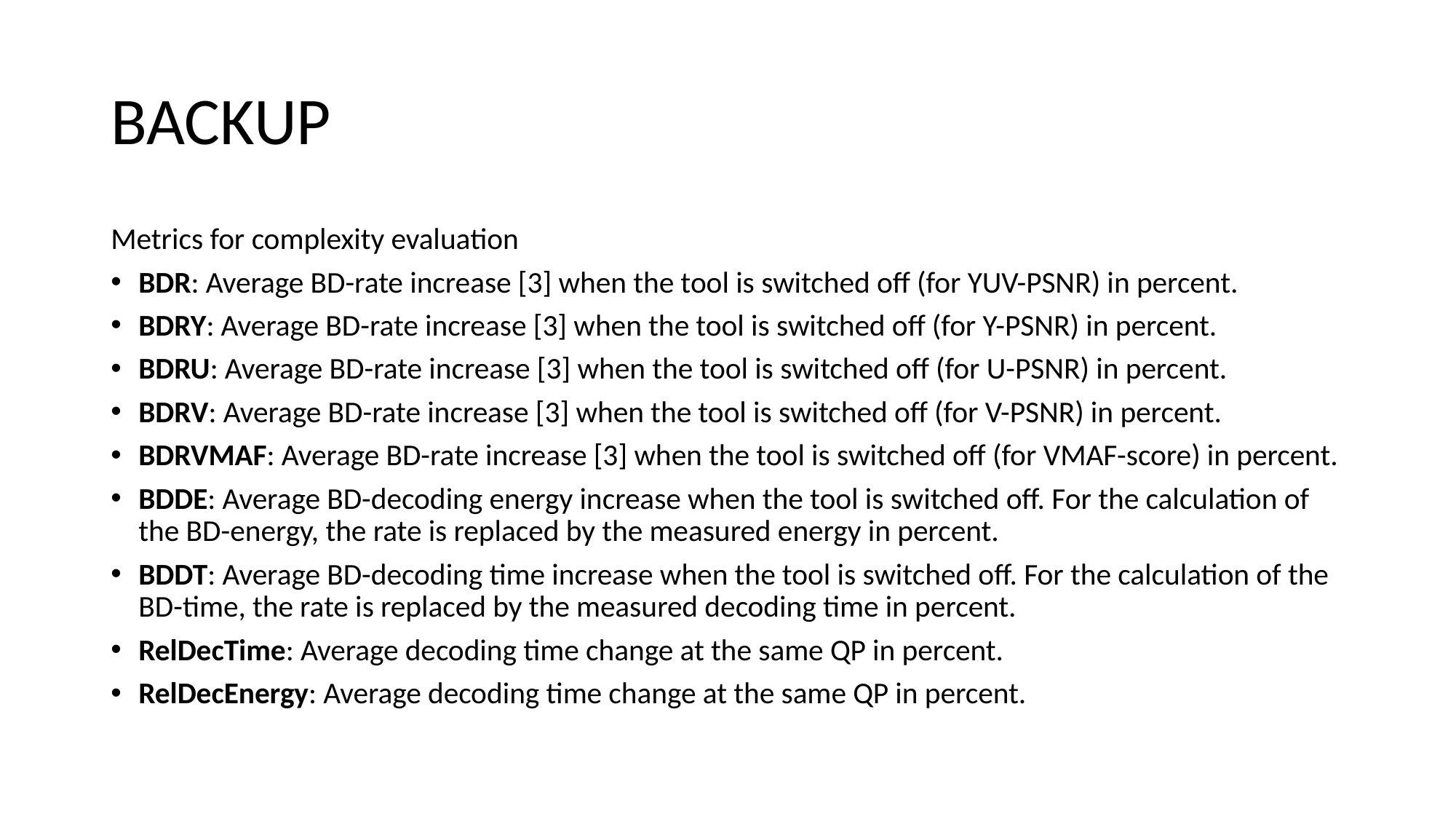

# BACKUP
Metrics for complexity evaluation
BDR: Average BD-rate increase [3] when the tool is switched off (for YUV-PSNR) in percent.
BDRY: Average BD-rate increase [3] when the tool is switched off (for Y-PSNR) in percent.
BDRU: Average BD-rate increase [3] when the tool is switched off (for U-PSNR) in percent.
BDRV: Average BD-rate increase [3] when the tool is switched off (for V-PSNR) in percent.
BDRVMAF: Average BD-rate increase [3] when the tool is switched off (for VMAF-score) in percent.
BDDE: Average BD-decoding energy increase when the tool is switched off. For the calculation of the BD-energy, the rate is replaced by the measured energy in percent.
BDDT: Average BD-decoding time increase when the tool is switched off. For the calculation of the BD-time, the rate is replaced by the measured decoding time in percent.
RelDecTime: Average decoding time change at the same QP in percent.
RelDecEnergy: Average decoding time change at the same QP in percent.